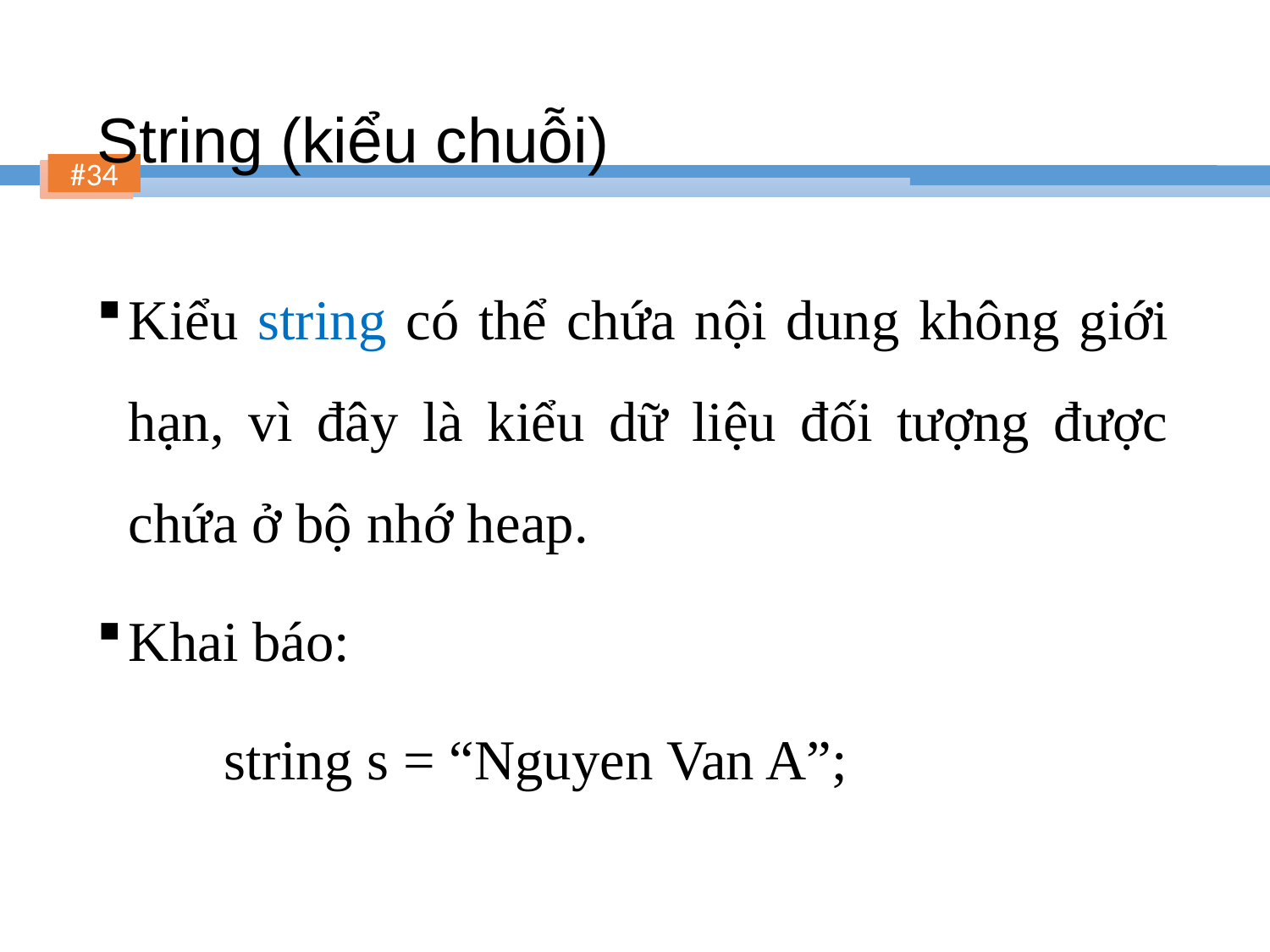

# String (kiểu chuỗi)
Kiểu string có thể chứa nội dung không giới hạn, vì đây là kiểu dữ liệu đối tượng được chứa ở bộ nhớ heap.
Khai báo:
	string s = “Nguyen Van A”;